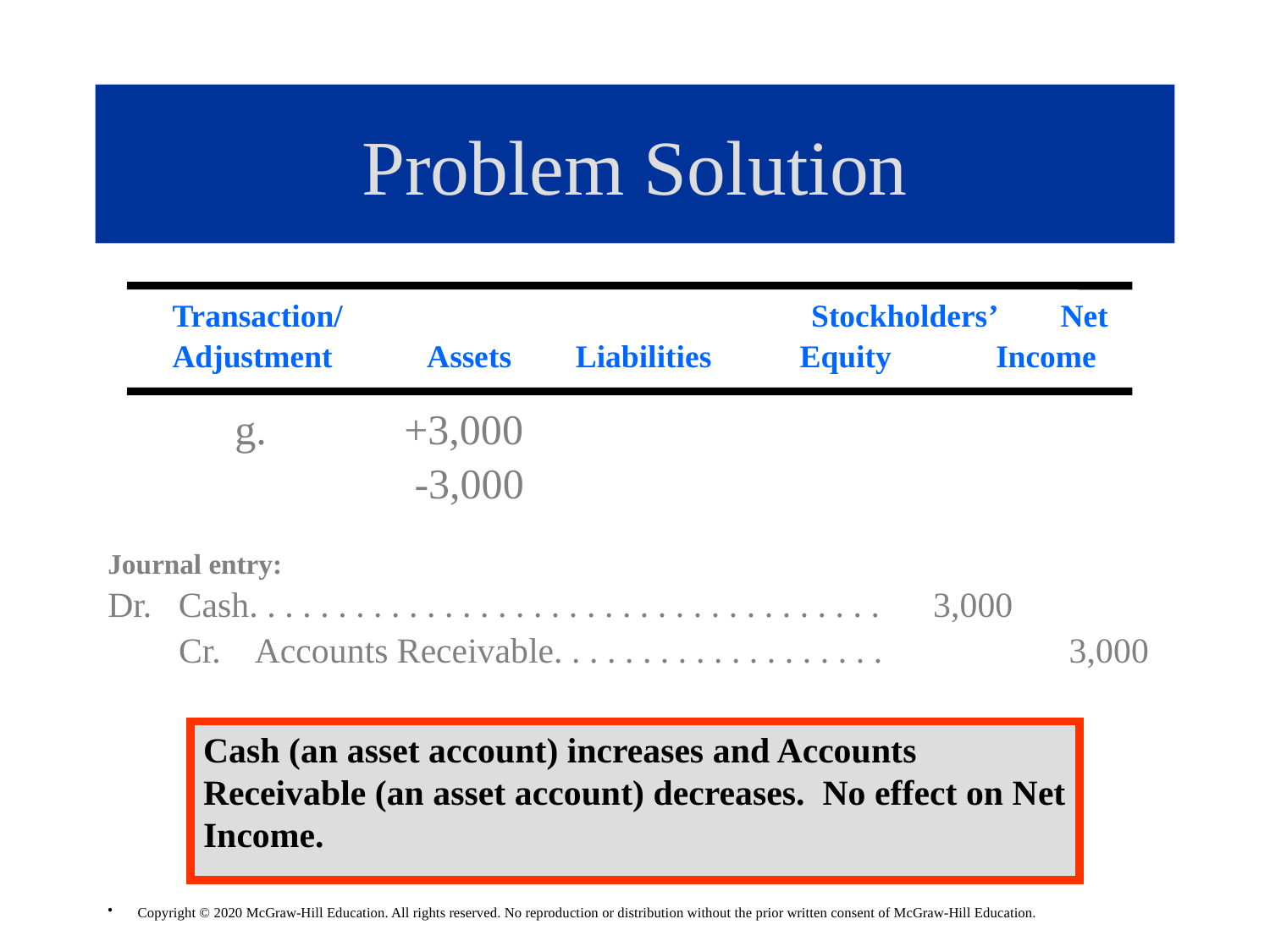

# Problem Solution

        Transaction/	                                                  Stockholders’        Net
        Adjustment            Assets        Liabilities           Equity             Income

            g.             +3,000
                             -3,000

Journal entry:
Dr.   Cash. . . . . . . . . . . . . . . . . . . . . . . . . . . . . . . . . . . .      3,000
        Cr.    Accounts Receivable. . . . . . . . . . . . . . . . . . .                     3,000
Cash (an asset account) increases and Accounts Receivable (an asset account) decreases.  No effect on Net Income.